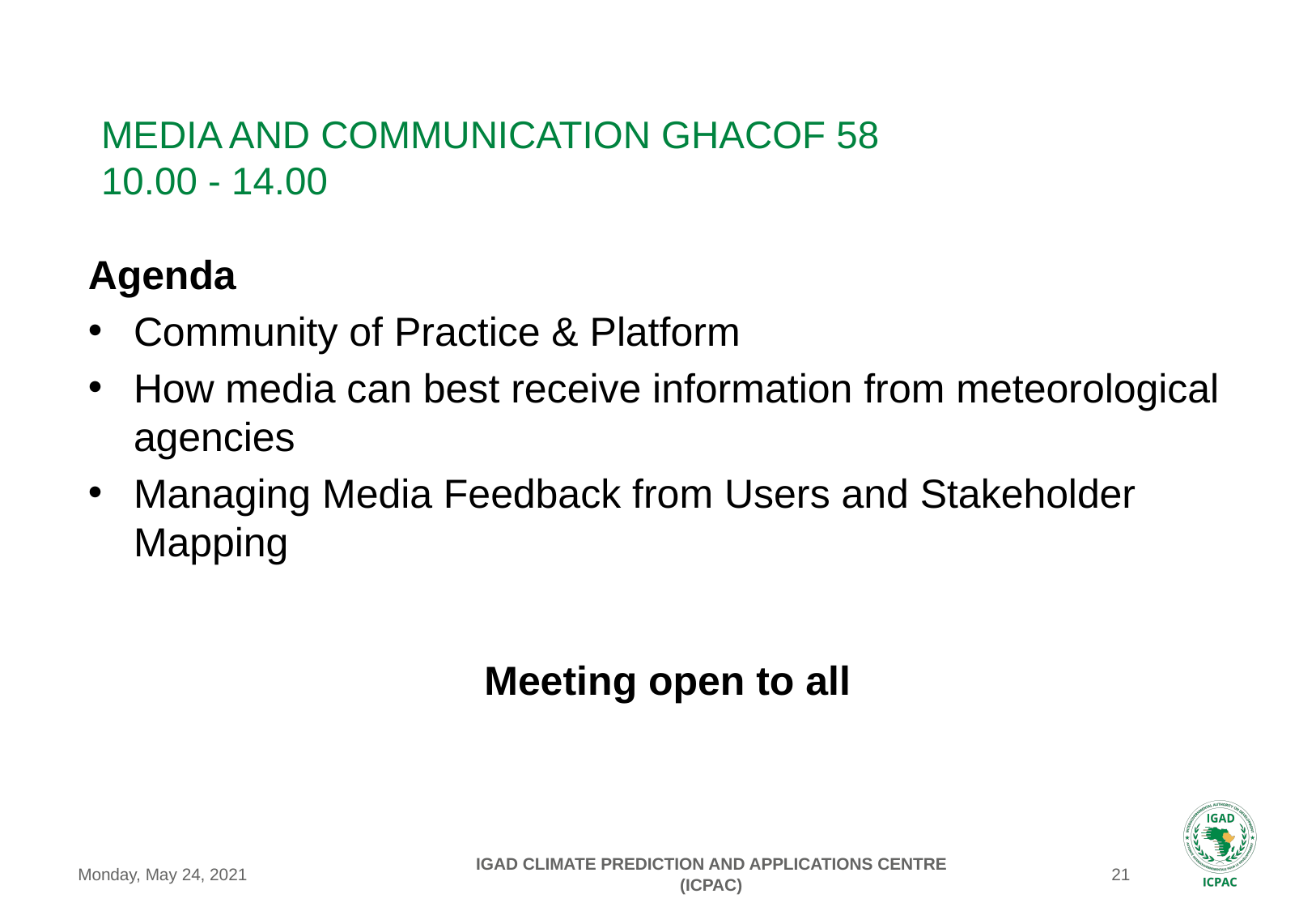

# MEDIA AND COMMUNICATION GHACOF 58 10.00 - 14.00
Agenda
Community of Practice & Platform
How media can best receive information from meteorological agencies
Managing Media Feedback from Users and Stakeholder Mapping
Meeting open to all
Monday, May 24, 2021
IGAD CLIMATE PREDICTION AND APPLICATIONS CENTRE (ICPAC)
21